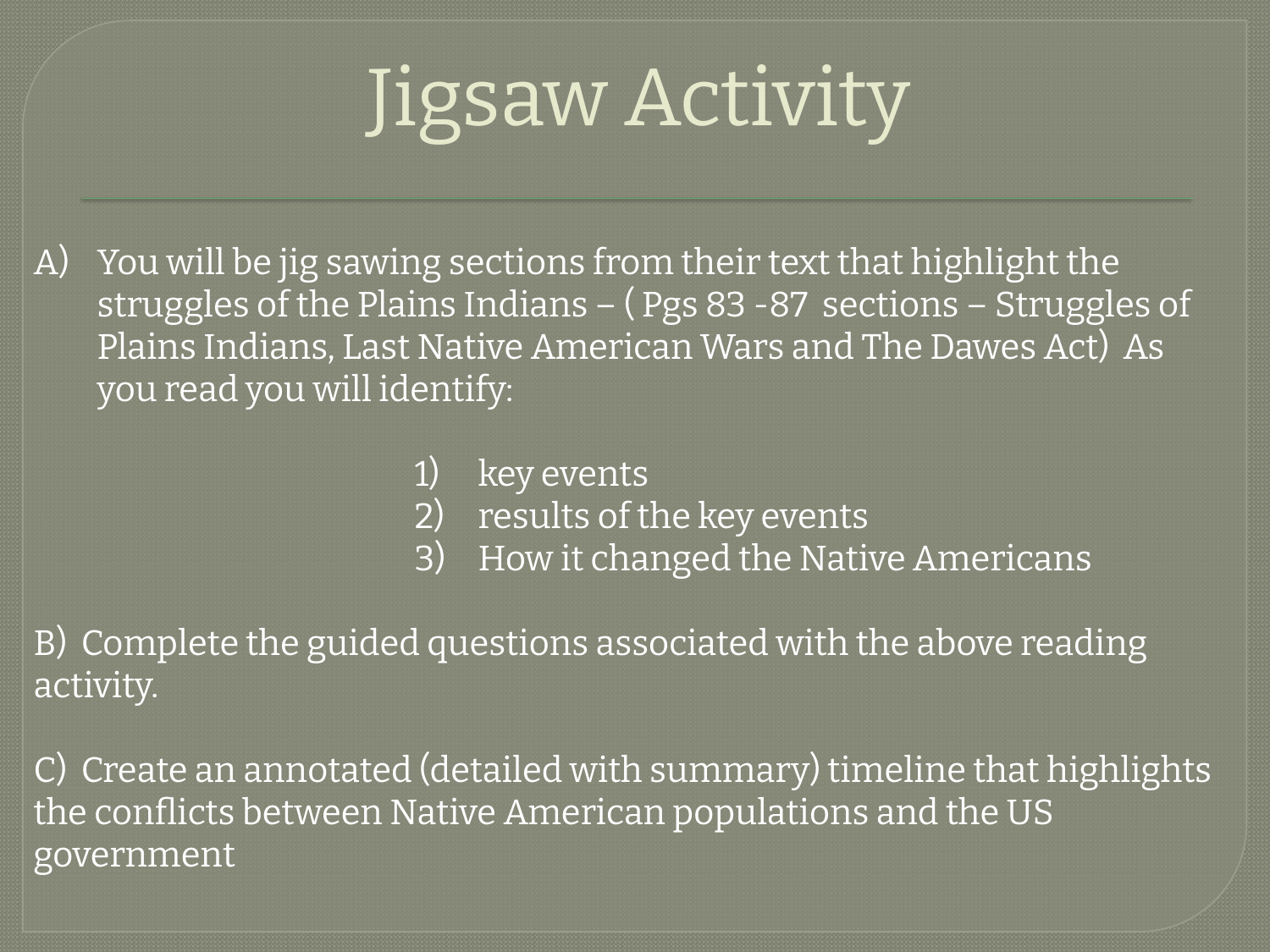

# Jigsaw Activity
You will be jig sawing sections from their text that highlight the struggles of the Plains Indians – ( Pgs 83 -87  sections – Struggles of Plains Indians, Last Native American Wars and The Dawes Act)  As you read you will identify:

key events
results of the key events
How it changed the Native Americans

B)  Complete the guided questions associated with the above reading activity.

C)  Create an annotated (detailed with summary) timeline that highlights the conflicts between Native American populations and the US government